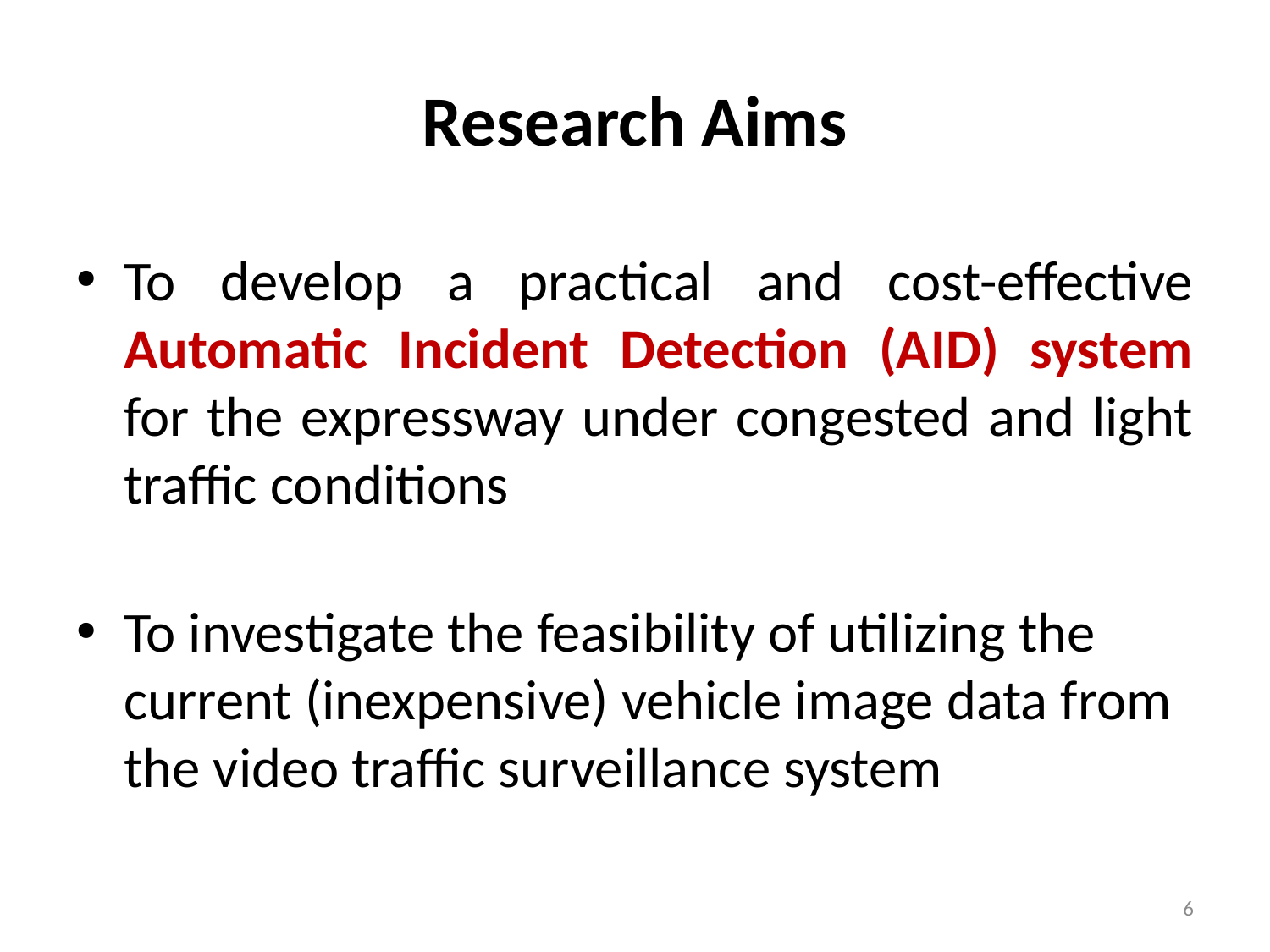

# Research Aims
To develop a practical and cost-effective Automatic Incident Detection (AID) system for the expressway under congested and light traffic conditions

To investigate the feasibility of utilizing the current (inexpensive) vehicle image data from the video traffic surveillance system

6